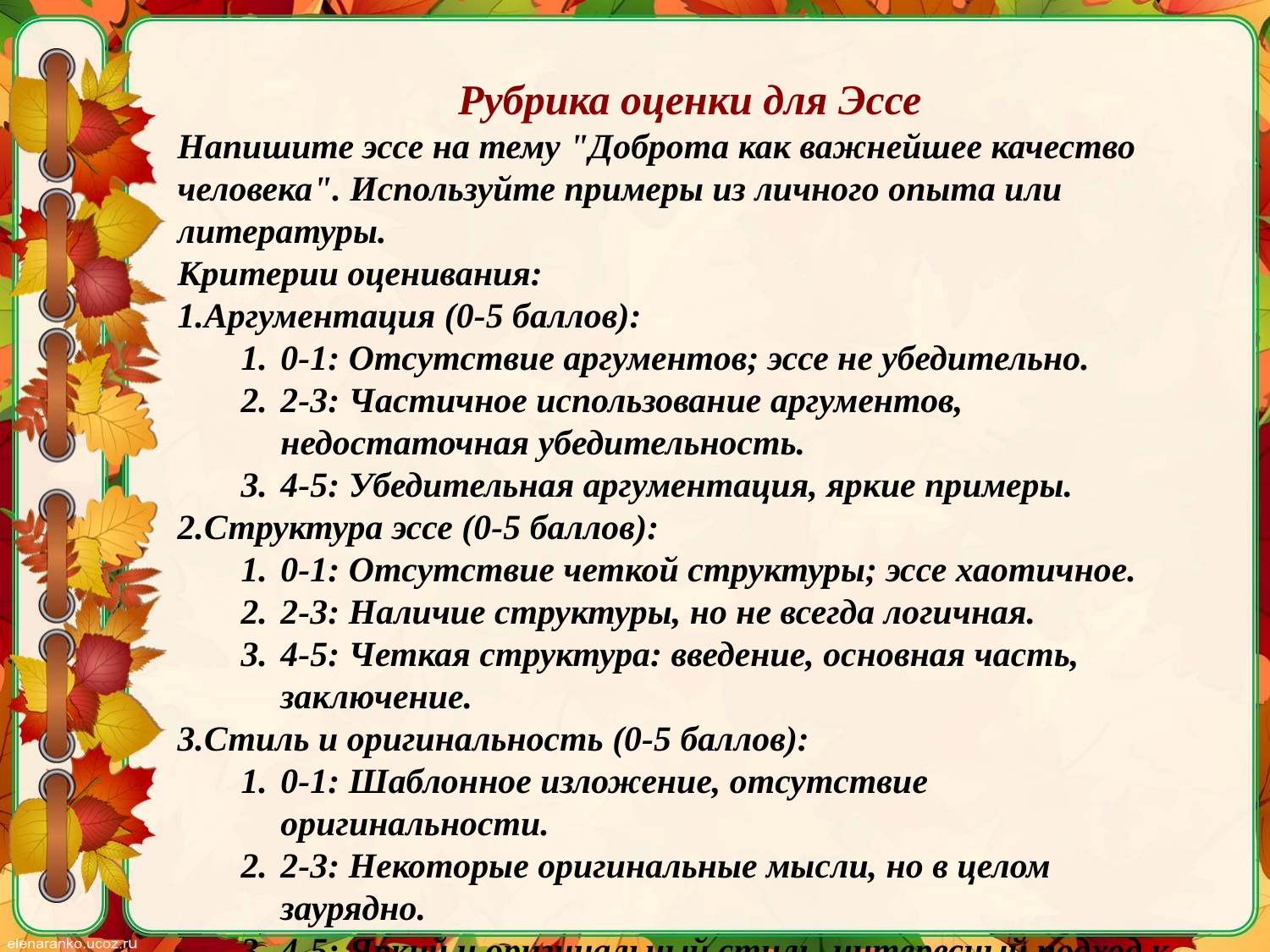

Рубрика оценки для Эссе
Напишите эссе на тему "Доброта как важнейшее качество человека". Используйте примеры из личного опыта или литературы.
Критерии оценивания:
Аргументация (0-5 баллов):
0-1: Отсутствие аргументов; эссе не убедительно.
2-3: Частичное использование аргументов, недостаточная убедительность.
4-5: Убедительная аргументация, яркие примеры.
Структура эссе (0-5 баллов):
0-1: Отсутствие четкой структуры; эссе хаотичное.
2-3: Наличие структуры, но не всегда логичная.
4-5: Четкая структура: введение, основная часть, заключение.
Стиль и оригинальность (0-5 баллов):
0-1: Шаблонное изложение, отсутствие оригинальности.
2-3: Некоторые оригинальные мысли, но в целом заурядно.
4-5: Яркий и оригинальный стиль, интересный подход к теме.